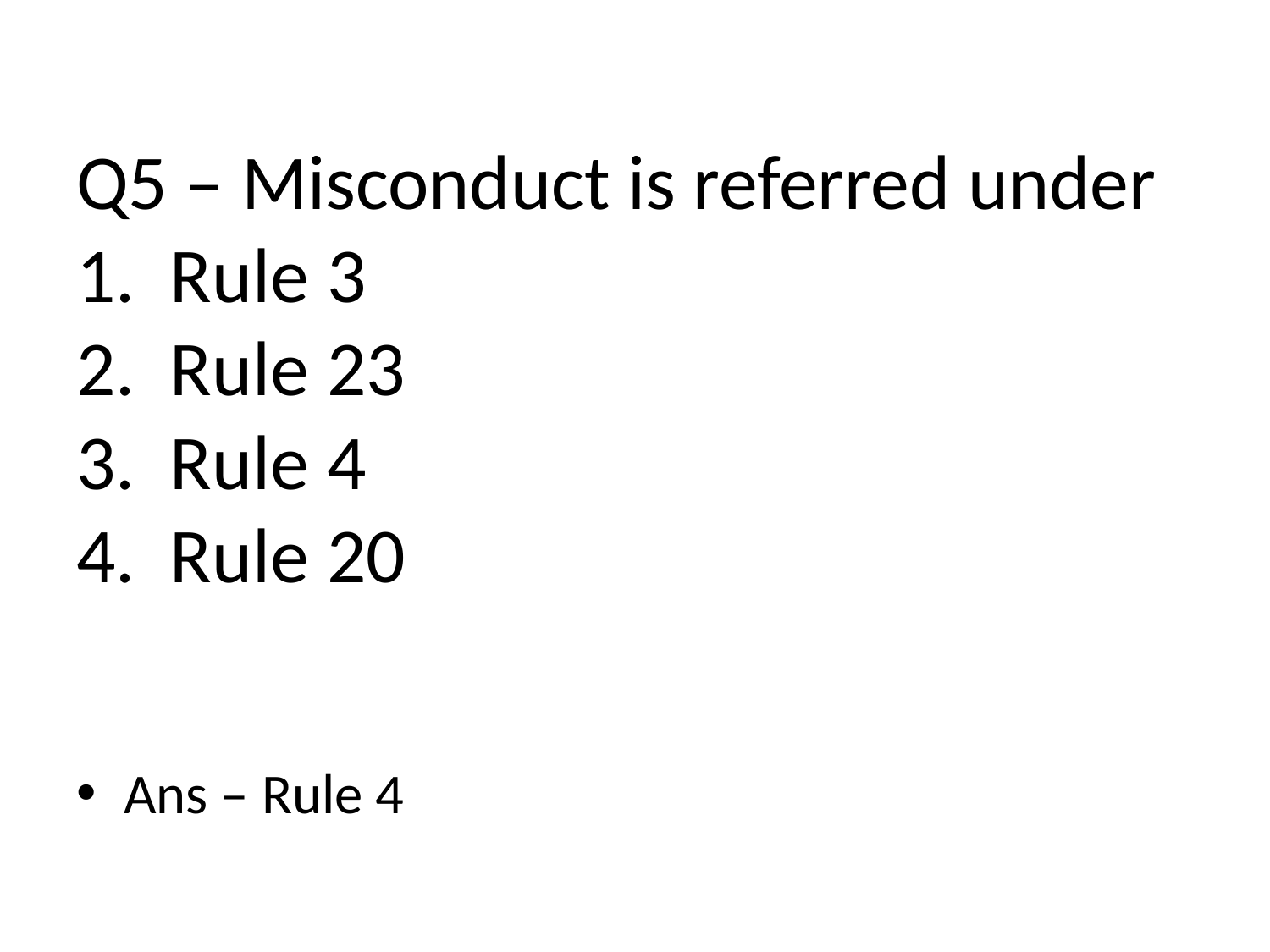

# Q5 – Misconduct is referred under 1.  Rule 3 2.  Rule 23 3.  Rule 4 4.  Rule 20
Ans – Rule 4